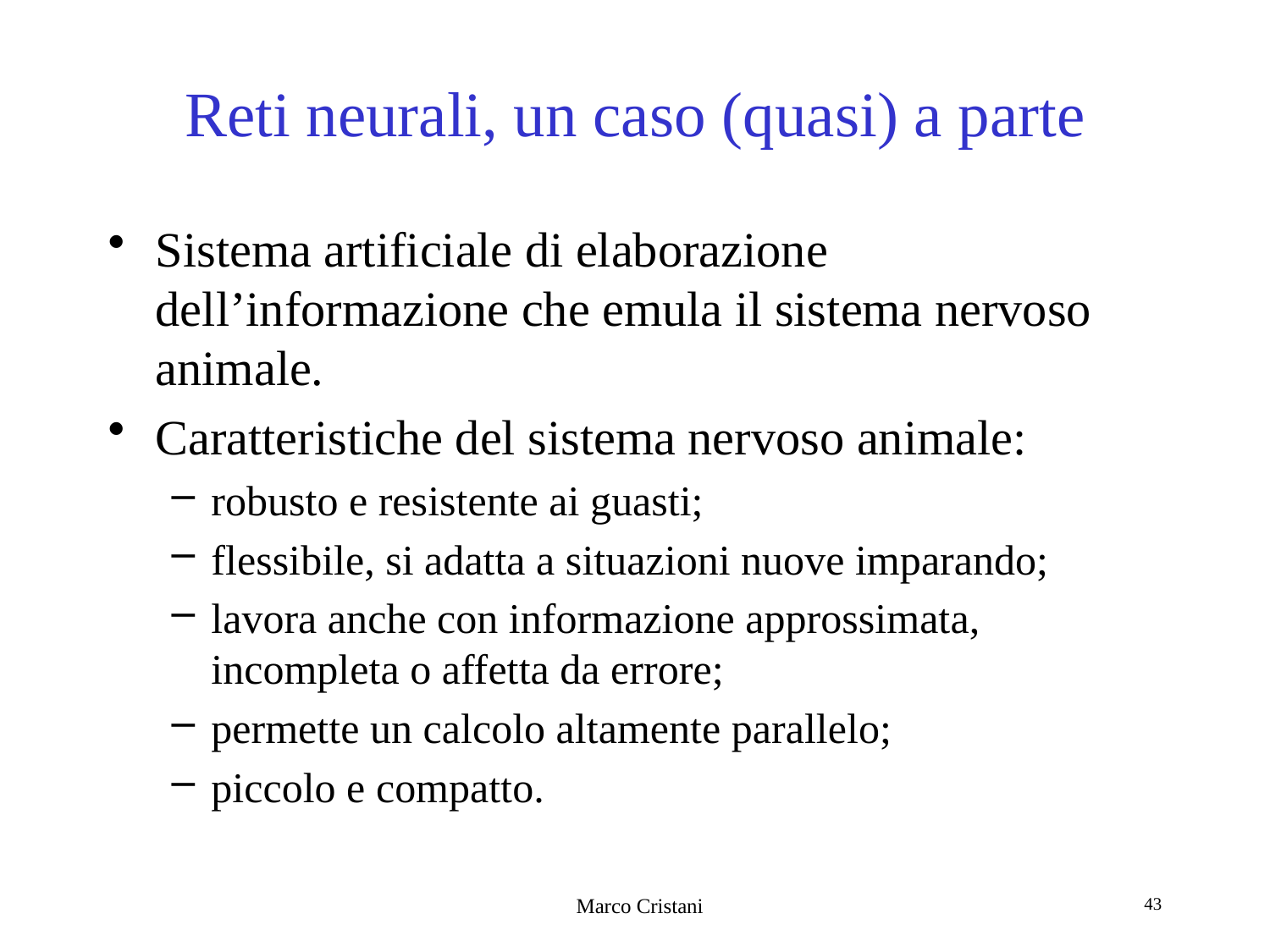

# Reti neurali, un caso (quasi) a parte
Sistema artificiale di elaborazione dell’informazione che emula il sistema nervoso animale.
Caratteristiche del sistema nervoso animale:
robusto e resistente ai guasti;
flessibile, si adatta a situazioni nuove imparando;
lavora anche con informazione approssimata, incompleta o affetta da errore;
permette un calcolo altamente parallelo;
piccolo e compatto.
Marco Cristani
43